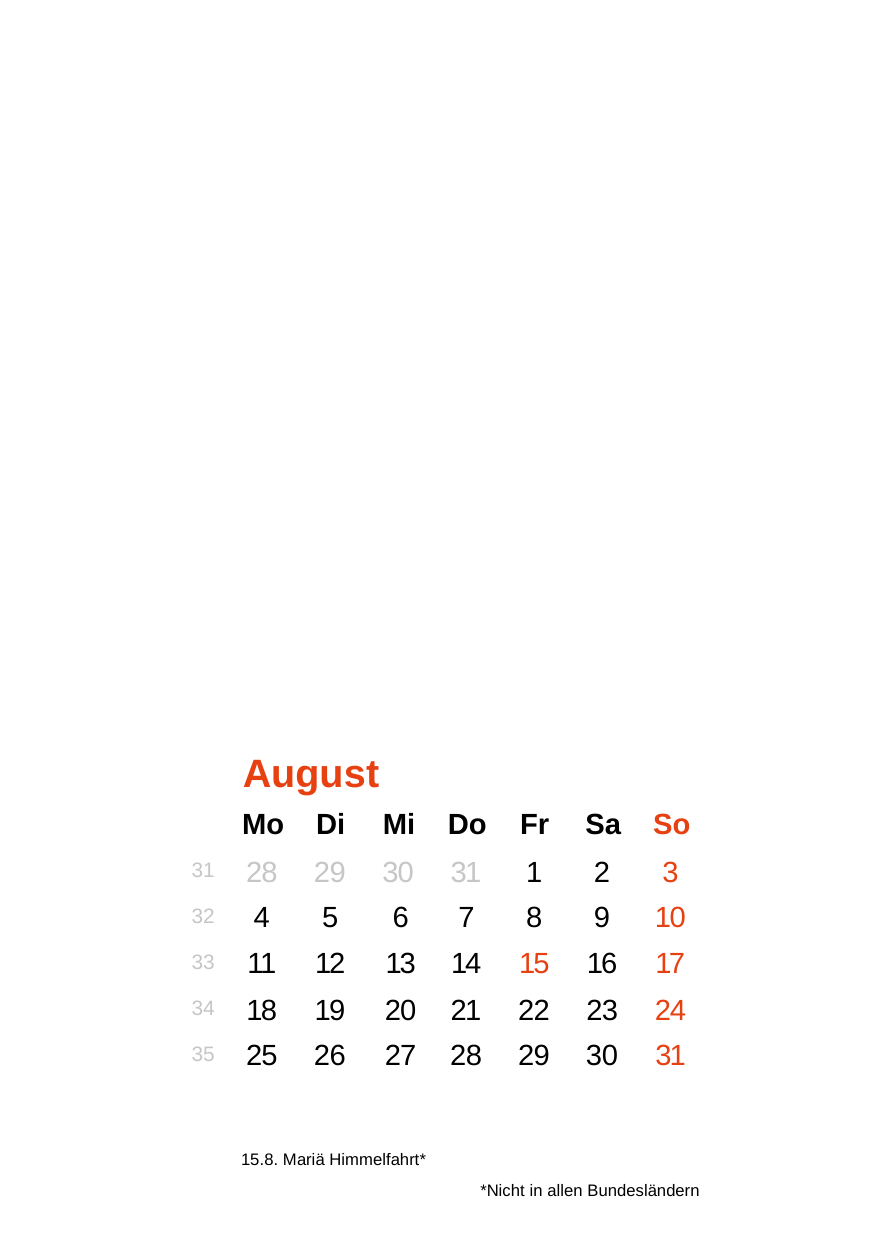

A
ug
u
s
t
Mo
Di
Mi
Do
Fr
Sa
So
2
8
2
9
3
0
3
1
1
2
3
31
6
7
8
9
1
0
4
5
32
1
1
1
2
1
3
1
4
1
5
1
6
1
7
33
1
8
1
9
2
0
2
1
2
2
2
3
2
4
34
2
5
2
6
2
7
2
8
2
9
3
0
3
1
35
15.8. Mariä Himmelfahrt*
*Nicht in allen Bundesländern